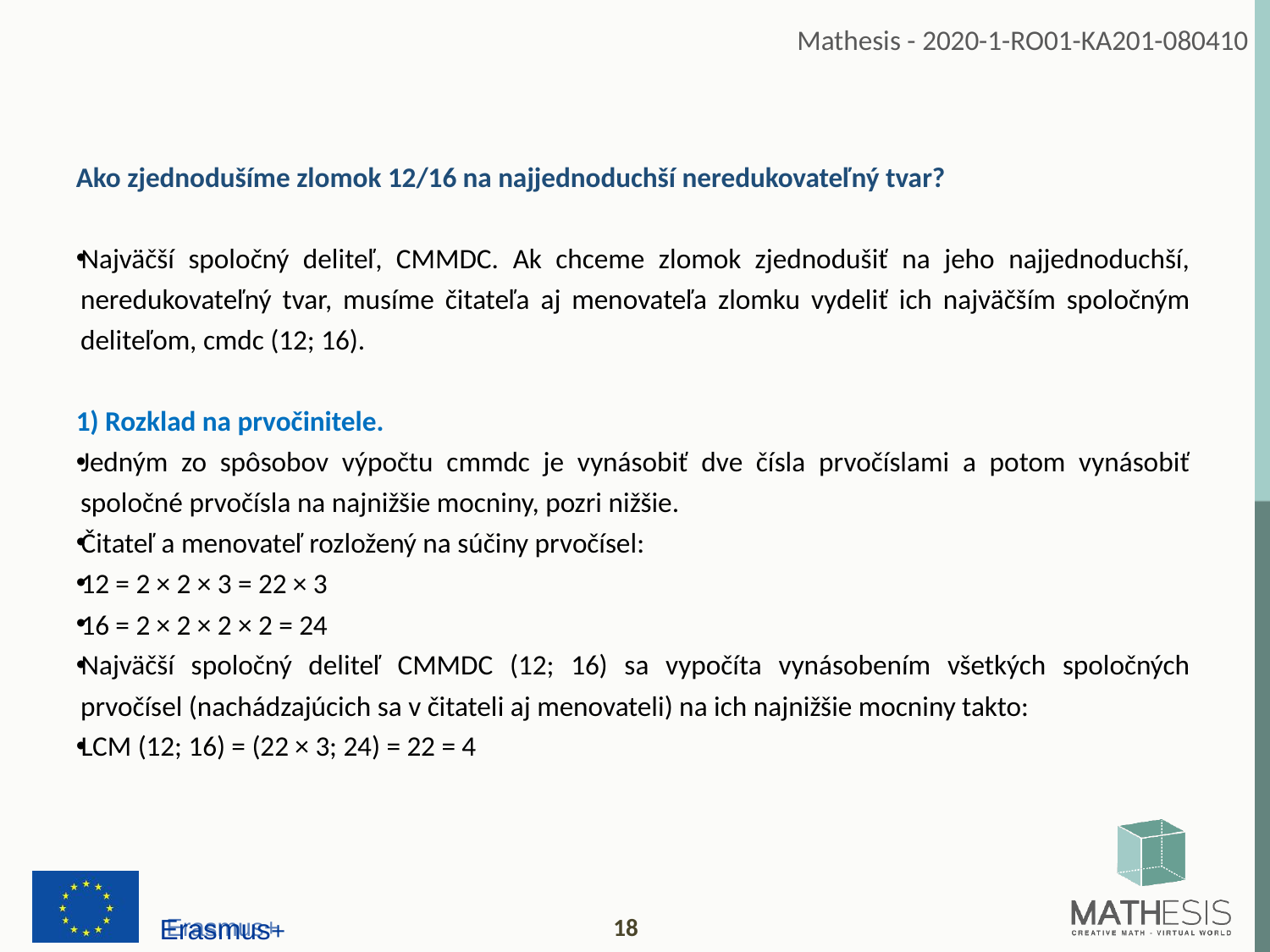

Ako zjednodušíme zlomok 12/16 na najjednoduchší neredukovateľný tvar?

Najväčší spoločný deliteľ, CMMDC. Ak chceme zlomok zjednodušiť na jeho najjednoduchší, neredukovateľný tvar, musíme čitateľa aj menovateľa zlomku vydeliť ich najväčším spoločným deliteľom, cmdc (12; 16).

1) Rozklad na prvočinitele.
Jedným zo spôsobov výpočtu cmmdc je vynásobiť dve čísla prvočíslami a potom vynásobiť spoločné prvočísla na najnižšie mocniny, pozri nižšie.
Čitateľ a menovateľ rozložený na súčiny prvočísel:
12 = 2 × 2 × 3 = 22 × 3
16 = 2 × 2 × 2 × 2 = 24
Najväčší spoločný deliteľ CMMDC (12; 16) sa vypočíta vynásobením všetkých spoločných prvočísel (nachádzajúcich sa v čitateli aj menovateli) na ich najnižšie mocniny takto:
LCM (12; 16) = (22 × 3; 24) = 22 = 4